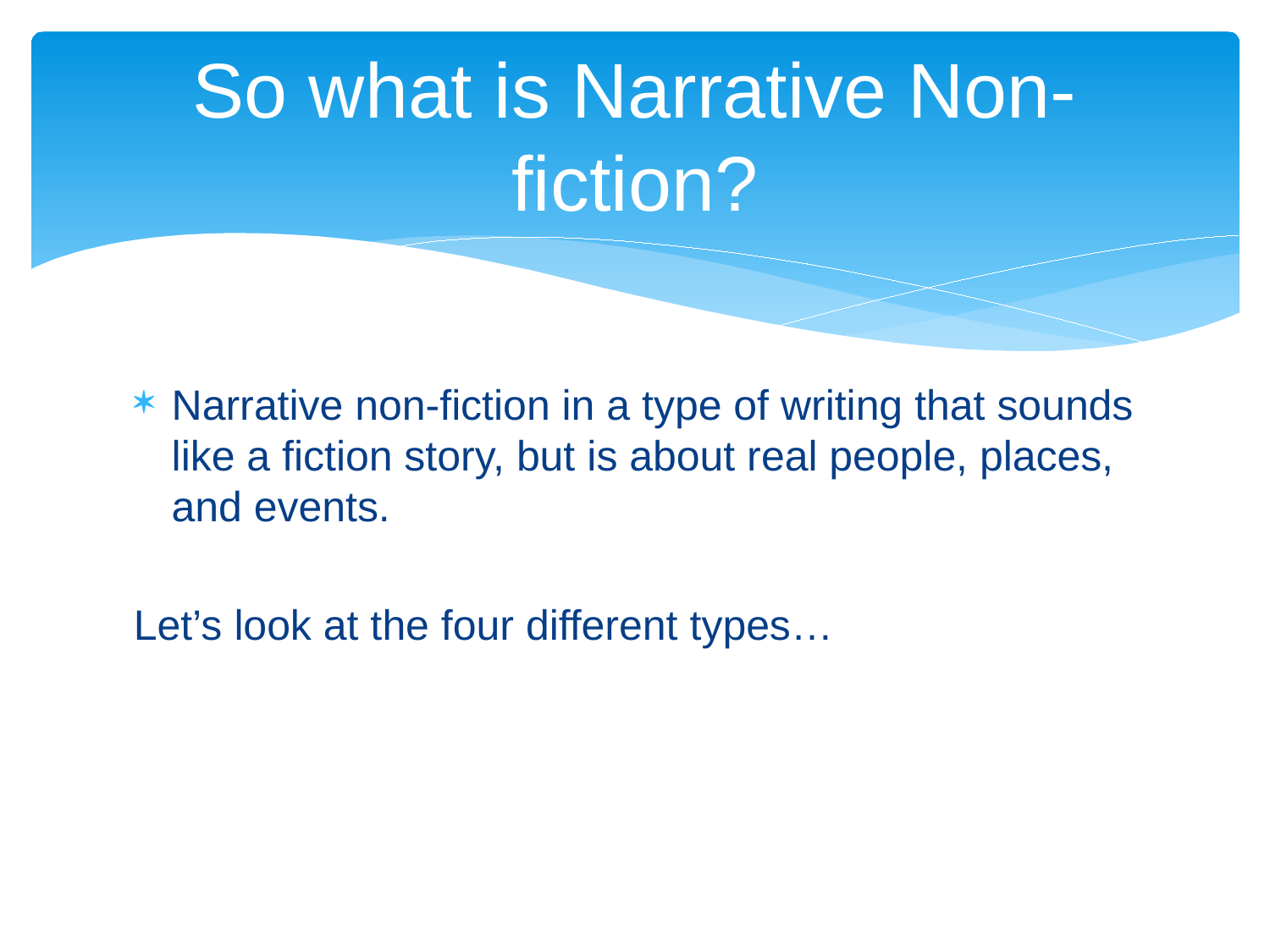

# So what is Narrative Non-fiction?
Narrative non-fiction in a type of writing that sounds like a fiction story, but is about real people, places, and events.

Let’s look at the four different types…